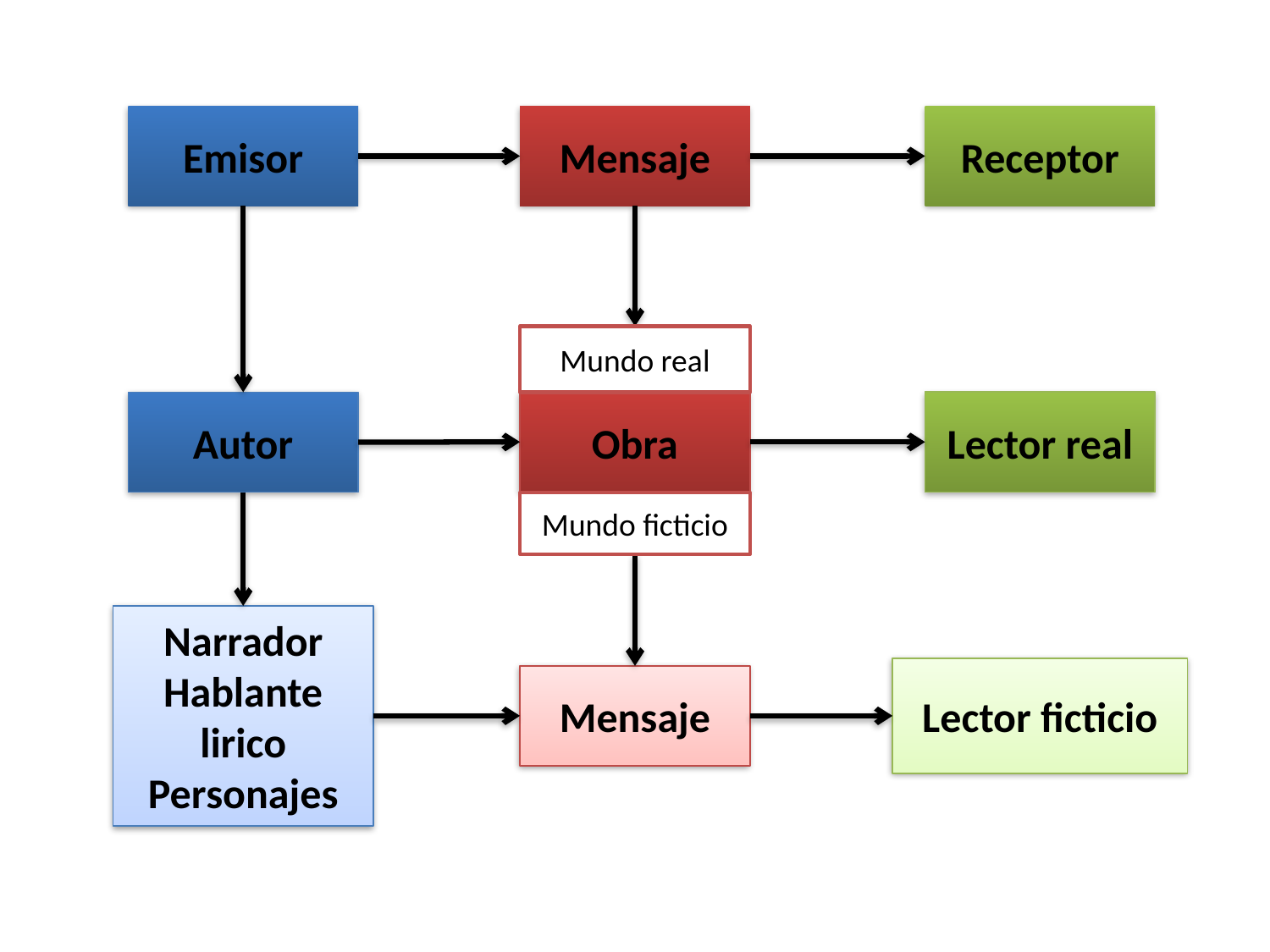

Emisor
Mensaje
Receptor
Mundo real
Obra
Lector real
Autor
Mundo ficticio
Narrador
Hablante lirico
Personajes
Lector ficticio
Mensaje